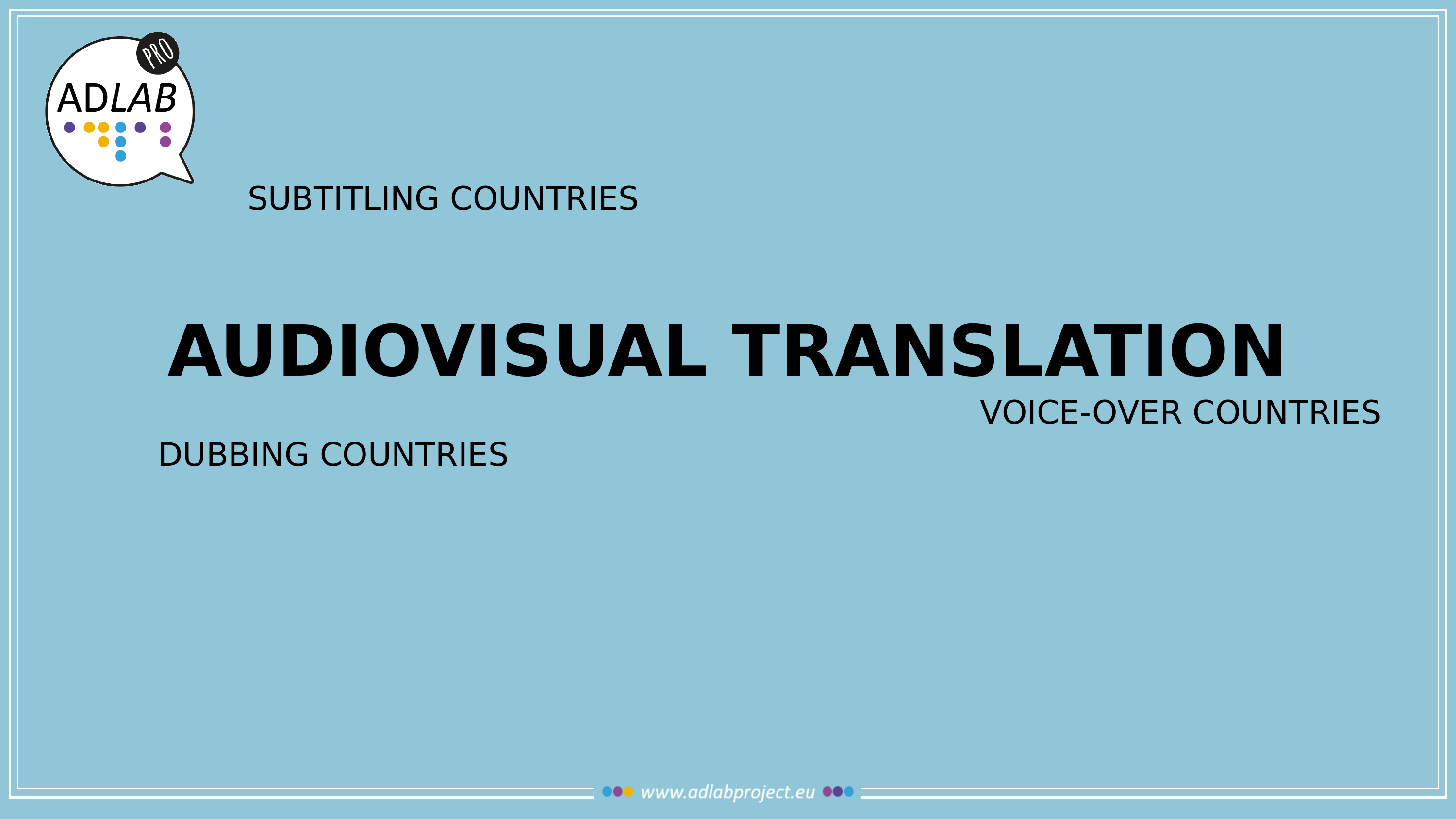

SUBTITLING COUNTRIES
AUDIOVISUAL TRANSLATION
VOICE-OVER COUNTRIES
DUBBING COUNTRIES